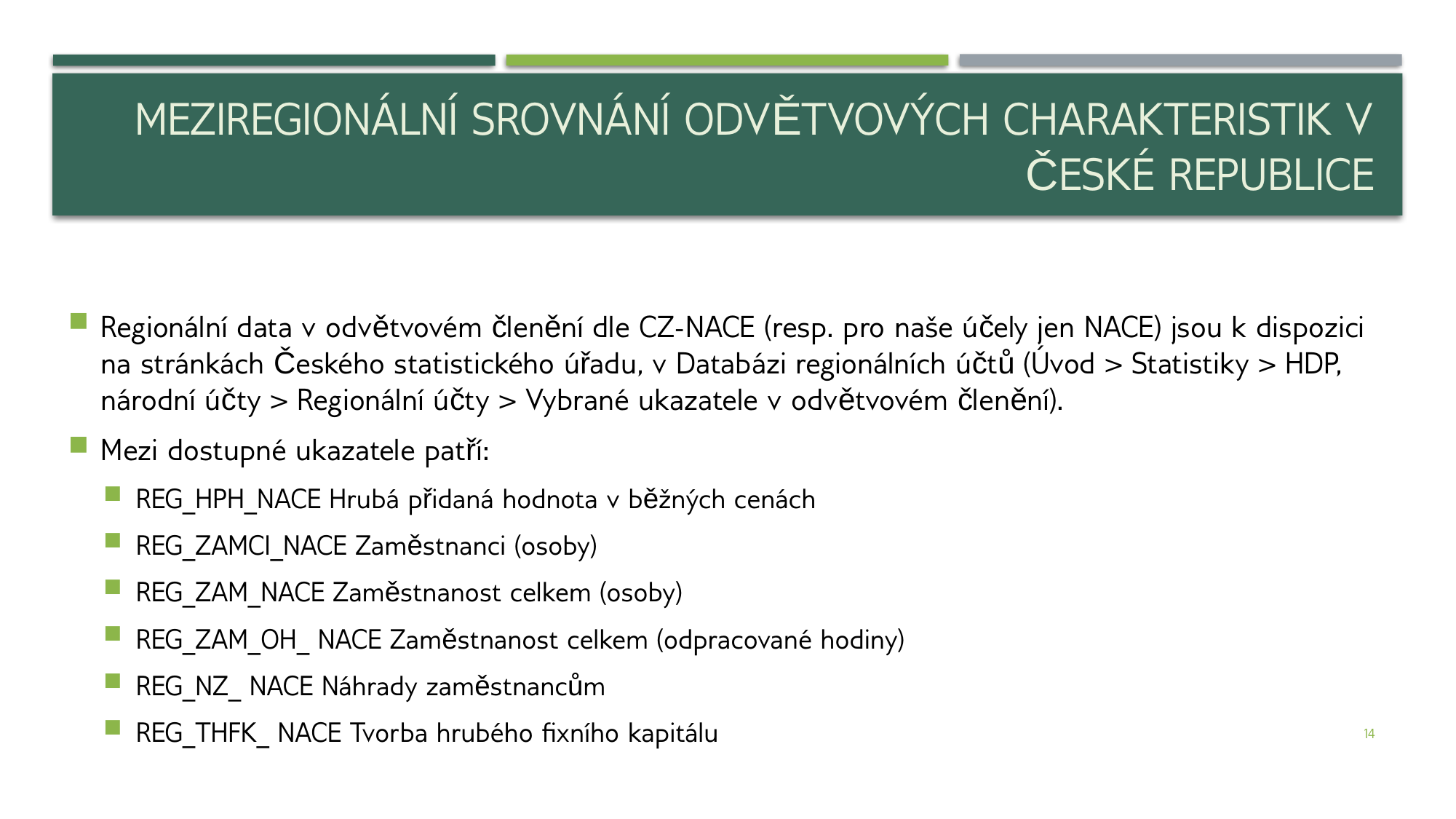

# Meziregionální srovnání odvětvových charakteristik v české republice

Regionální data v odvětvovém členění dle CZ-NACE (resp. pro naše účely jen NACE) jsou k dispozici na stránkách Českého statistického úřadu, v Databázi regionálních účtů (Úvod > Statistiky > HDP, národní účty > Regionální účty > Vybrané ukazatele v odvětvovém členění).
Mezi dostupné ukazatele patří:
REG_HPH_NACE Hrubá přidaná hodnota v běžných cenách
REG_ZAMCI_NACE Zaměstnanci (osoby)
REG_ZAM_NACE Zaměstnanost celkem (osoby)
REG_ZAM_OH_ NACE Zaměstnanost celkem (odpracované hodiny)
REG_NZ_ NACE Náhrady zaměstnancům
REG_THFK_ NACE Tvorba hrubého fixního kapitálu

14